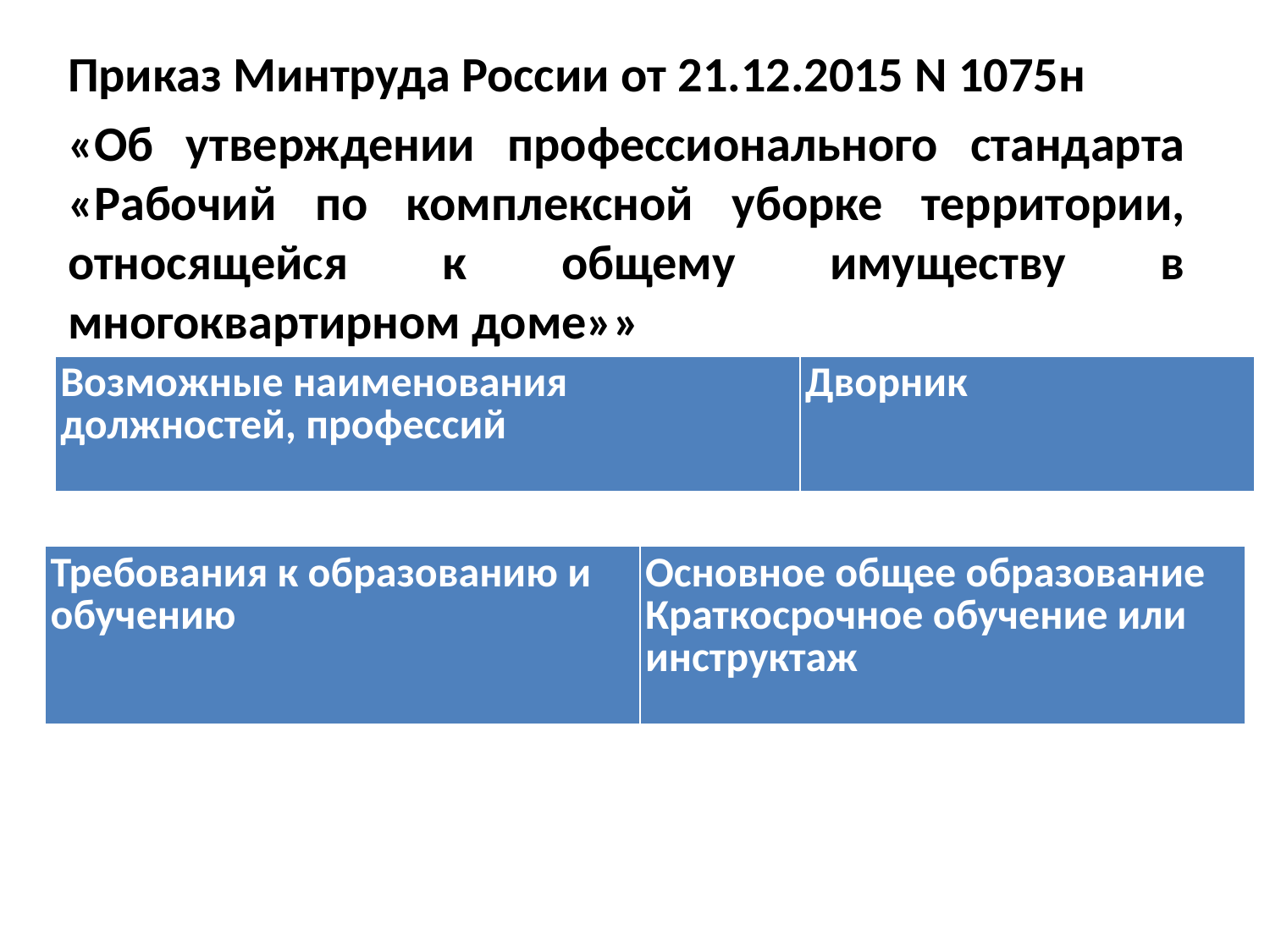

Приказ Минтруда России от 21.12.2015 N 1075н
«Об утверждении профессионального стандарта «Рабочий по комплексной уборке территории, относящейся к общему имуществу в многоквартирном доме»»

| Возможные наименования должностей, профессий | Дворник |
| --- | --- |
| Требования к образованию и обучению | Основное общее образование Краткосрочное обучение или инструктаж |
| --- | --- |